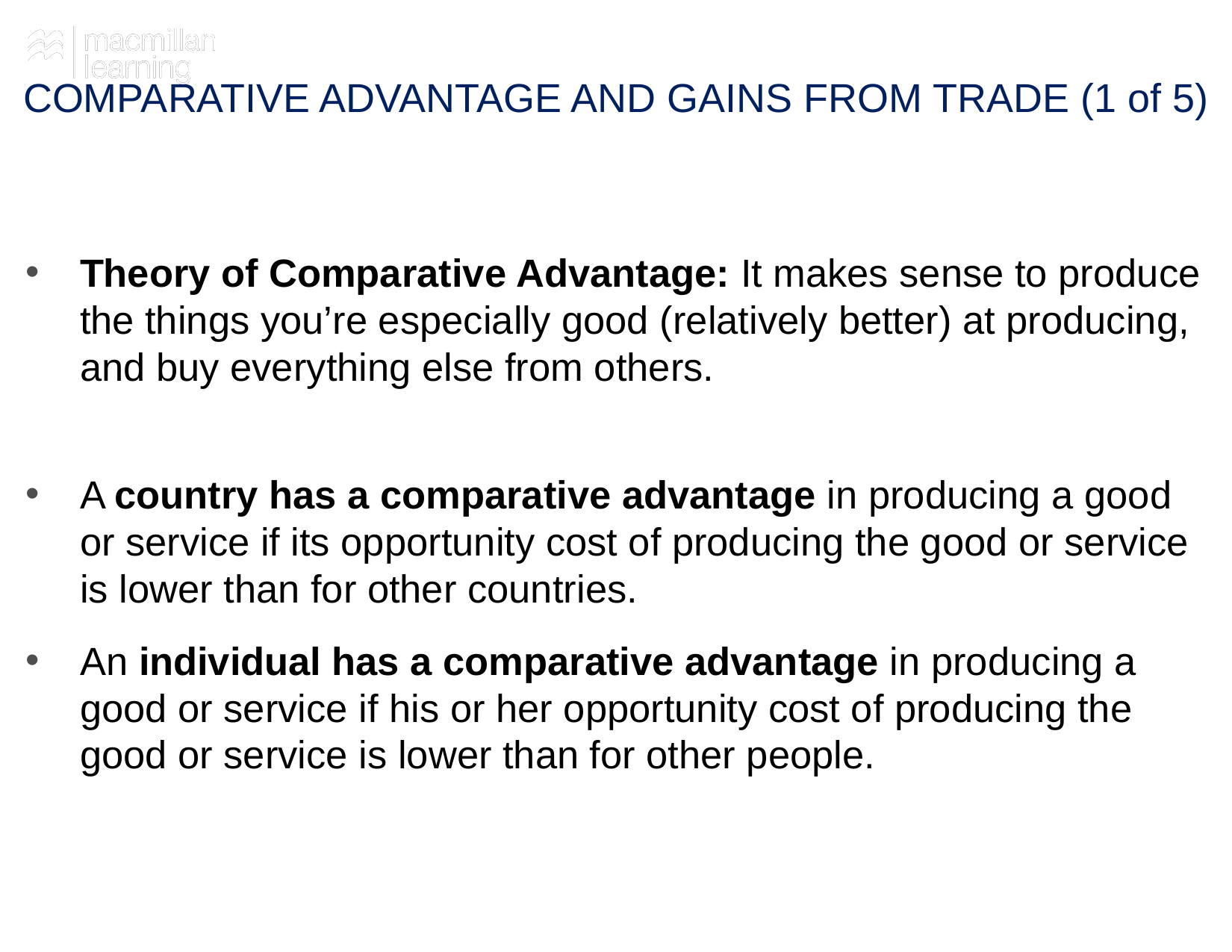

# COMPARATIVE ADVANTAGE AND GAINS FROM TRADE (1 of 5)
Theory of Comparative Advantage: It makes sense to produce the things you’re especially good (relatively better) at producing, and buy everything else from others.

A country has a comparative advantage in producing a good or service if its opportunity cost of producing the good or service is lower than for other countries.
An individual has a comparative advantage in producing a good or service if his or her opportunity cost of producing the good or service is lower than for other people.